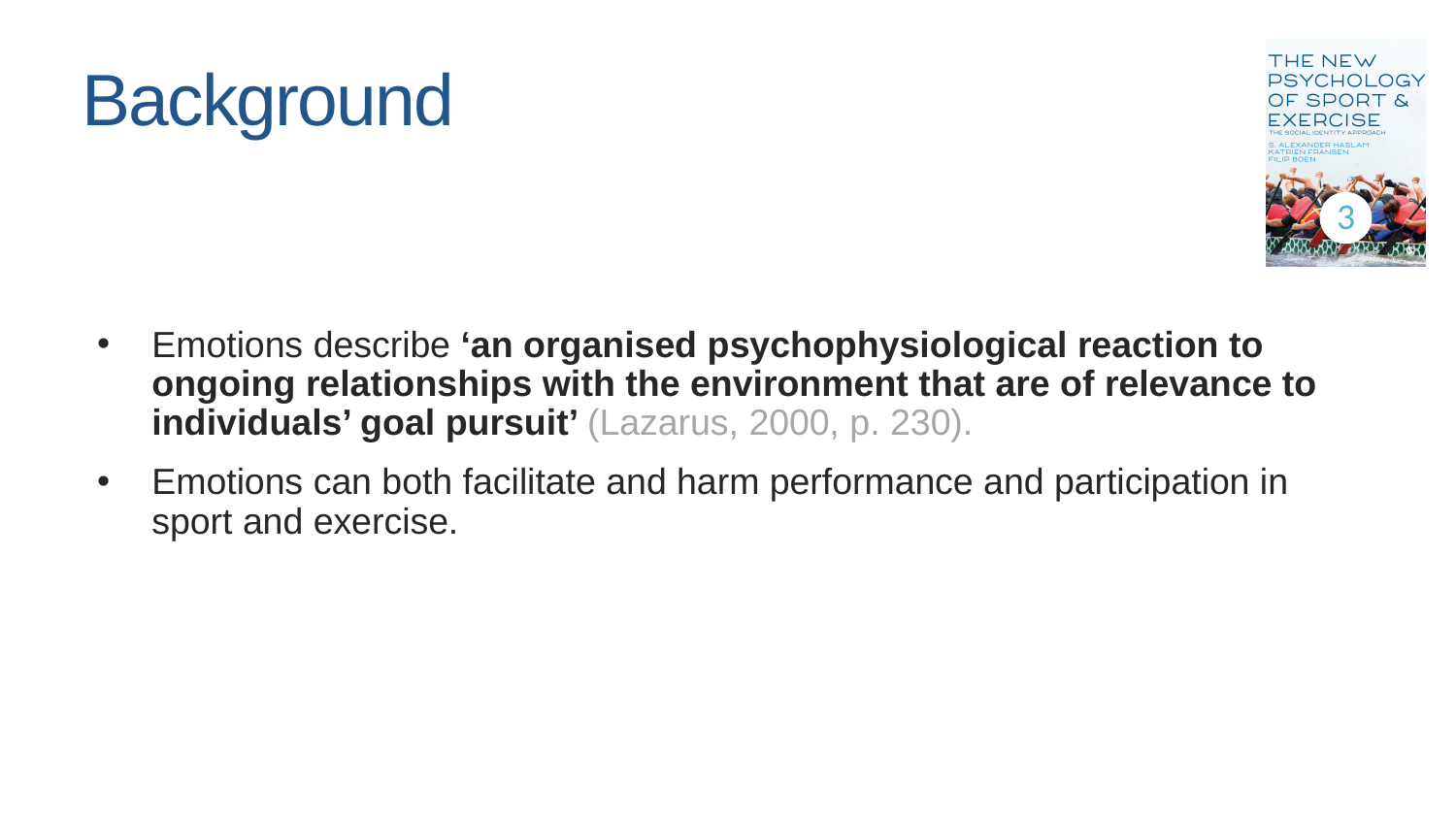

# Background
3

Emotions describe ‘an organised psychophysiological reaction to ongoing relationships with the environment that are of relevance to individuals’ goal pursuit’ (Lazarus, 2000, p. 230).
Emotions can both facilitate and harm performance and participation in sport and exercise.